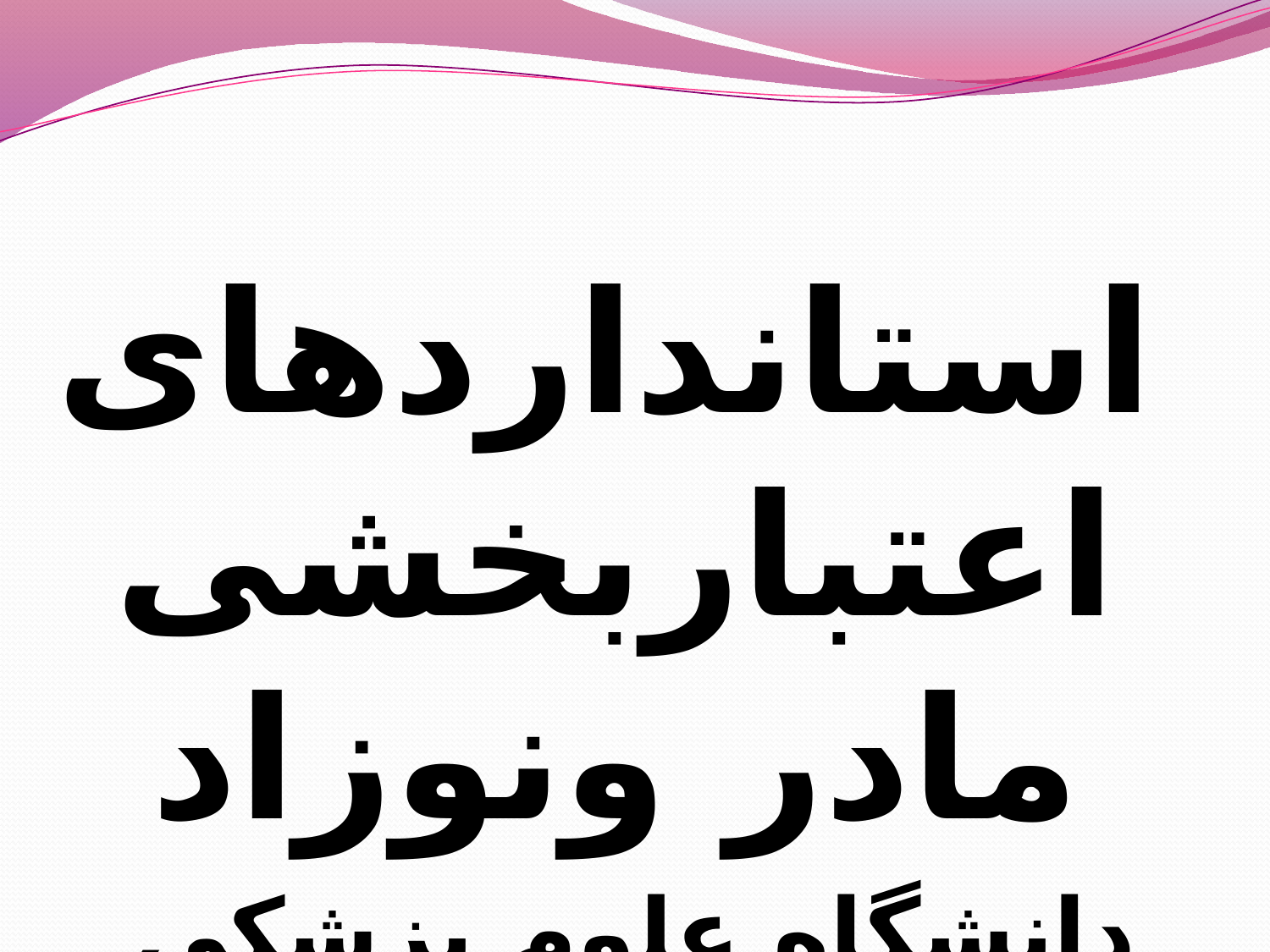

استانداردهای اعتباربخشی مادر ونوزاد
دانشگاه علوم پزشکی قم1395/10/5

فرخنده کتابچی-مسئول امور مامایی، کارشناس اعتباربخشی علوم پزشکی ساوه